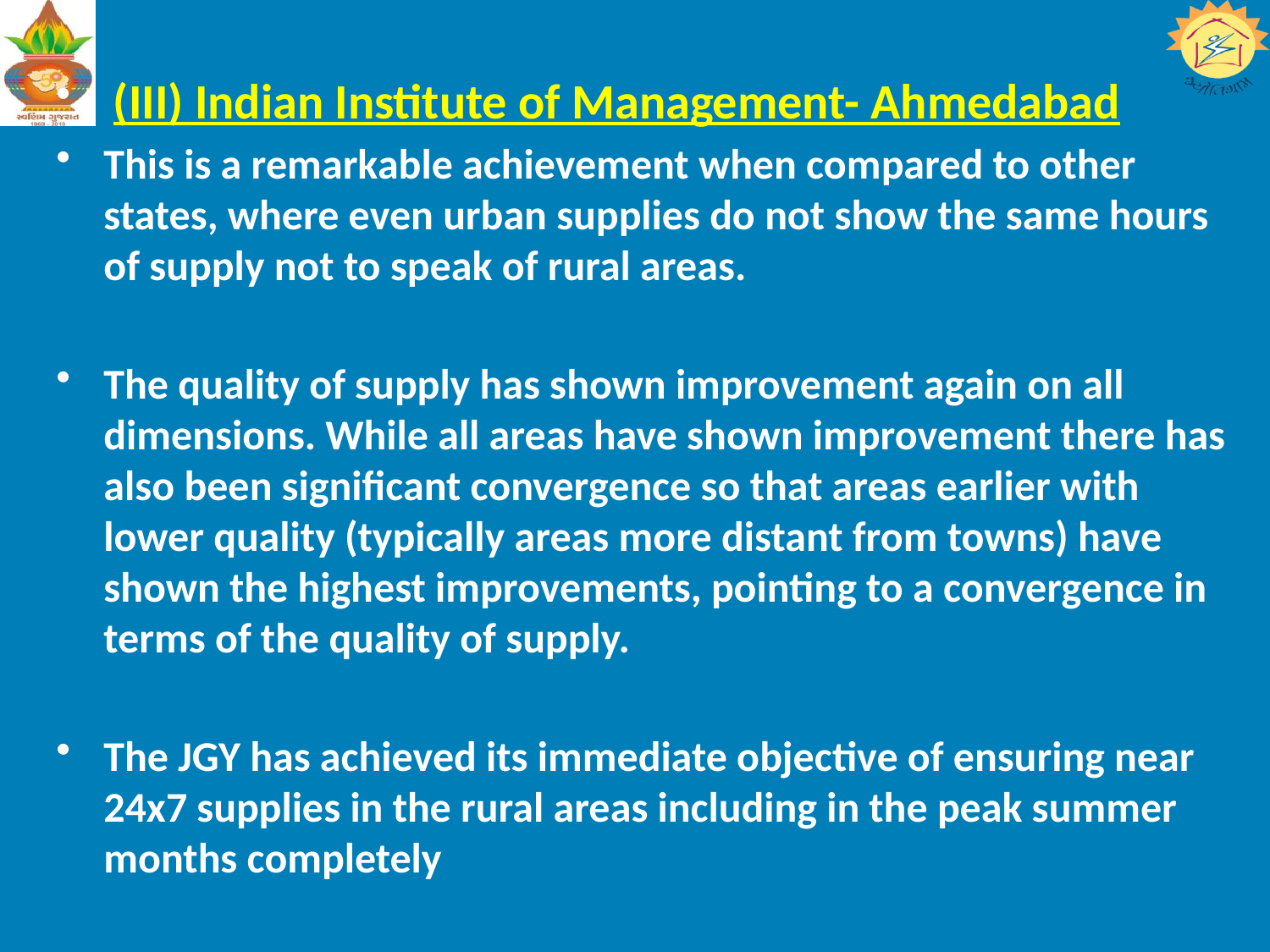

(III) Indian Institute of Management- Ahmedabad
This is a remarkable achievement when compared to other states, where even urban supplies do not show the same hours of supply not to speak of rural areas.

The quality of supply has shown improvement again on all dimensions. While all areas have shown improvement there has also been significant convergence so that areas earlier with lower quality (typically areas more distant from towns) have shown the highest improvements, pointing to a convergence in terms of the quality of supply.

The JGY has achieved its immediate objective of ensuring near 24x7 supplies in the rural areas including in the peak summer months completely